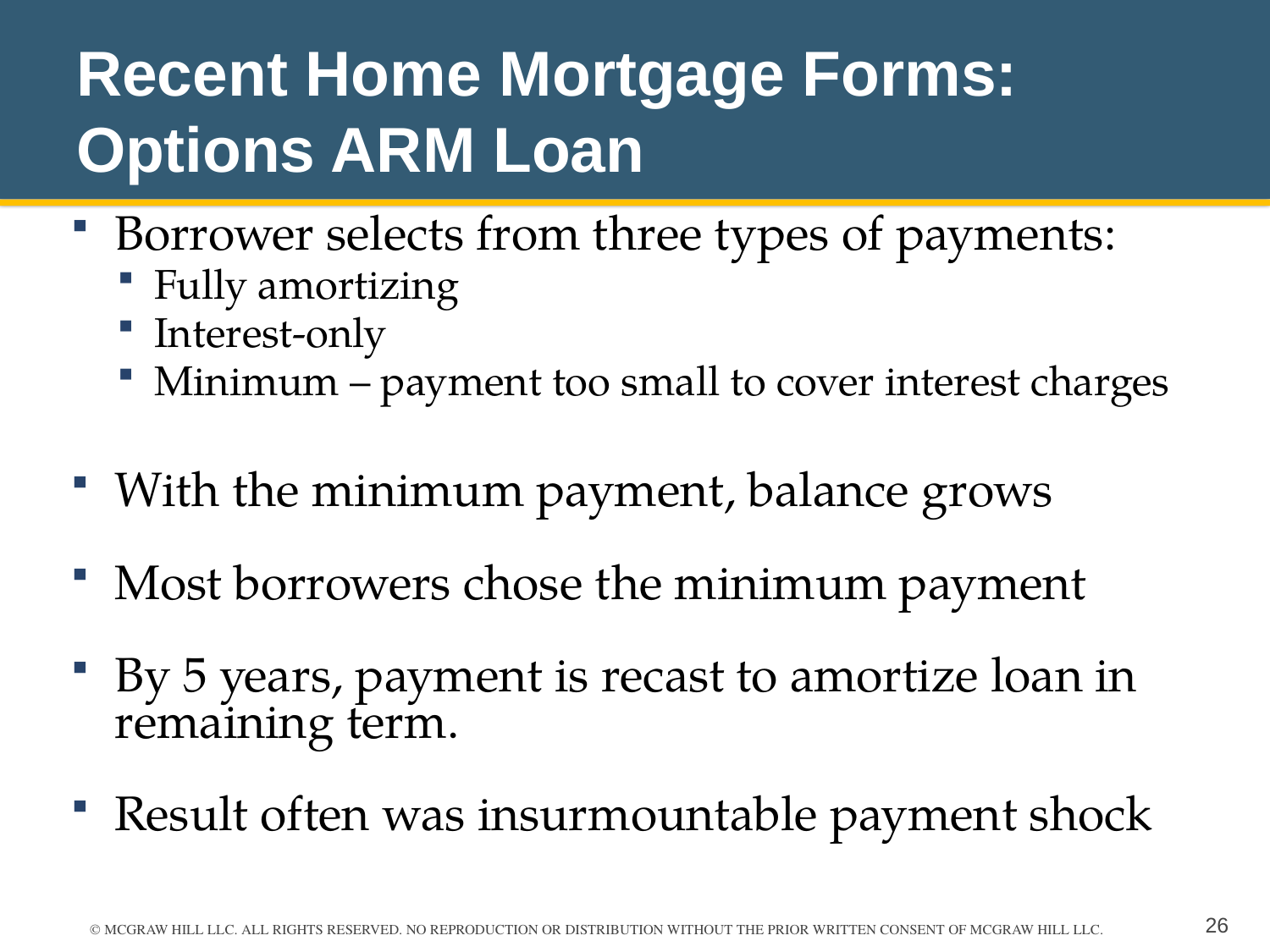

# Recent Home Mortgage Forms: Options ARM Loan
Borrower selects from three types of payments:
Fully amortizing
Interest-only
Minimum – payment too small to cover interest charges

With the minimum payment, balance grows

Most borrowers chose the minimum payment

By 5 years, payment is recast to amortize loan in remaining term.

Result often was insurmountable payment shock

© MCGRAW HILL LLC. ALL RIGHTS RESERVED. NO REPRODUCTION OR DISTRIBUTION WITHOUT THE PRIOR WRITTEN CONSENT OF MCGRAW HILL LLC.
26